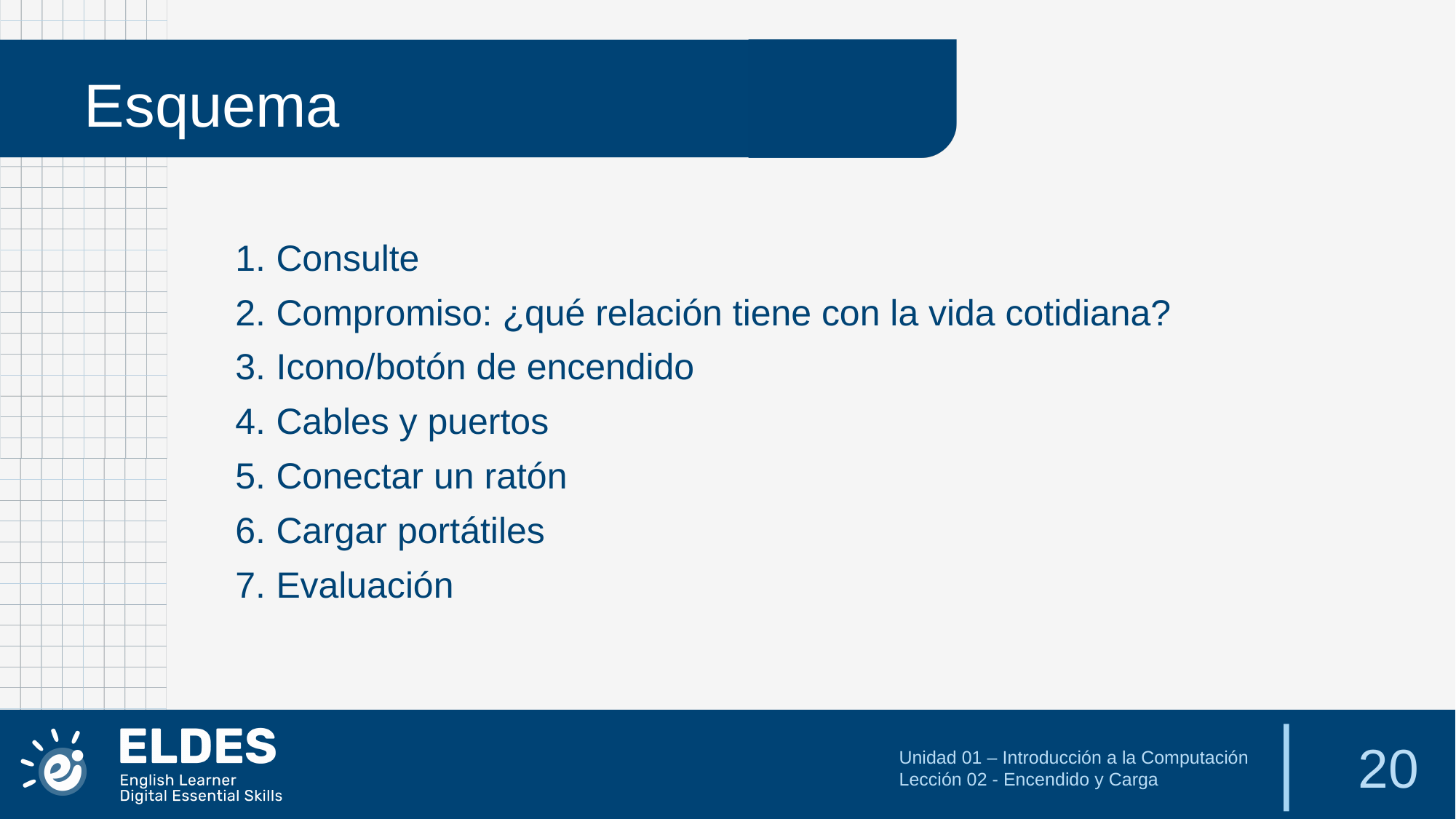

Esquema
Consulte
Compromiso: ¿qué relación tiene con la vida cotidiana?
Icono/botón de encendido
Cables y puertos
Conectar un ratón
Cargar portátiles
Evaluación
20
Unidad 01 – Introducción a la Computación
Lección 02 - Encendido y Carga